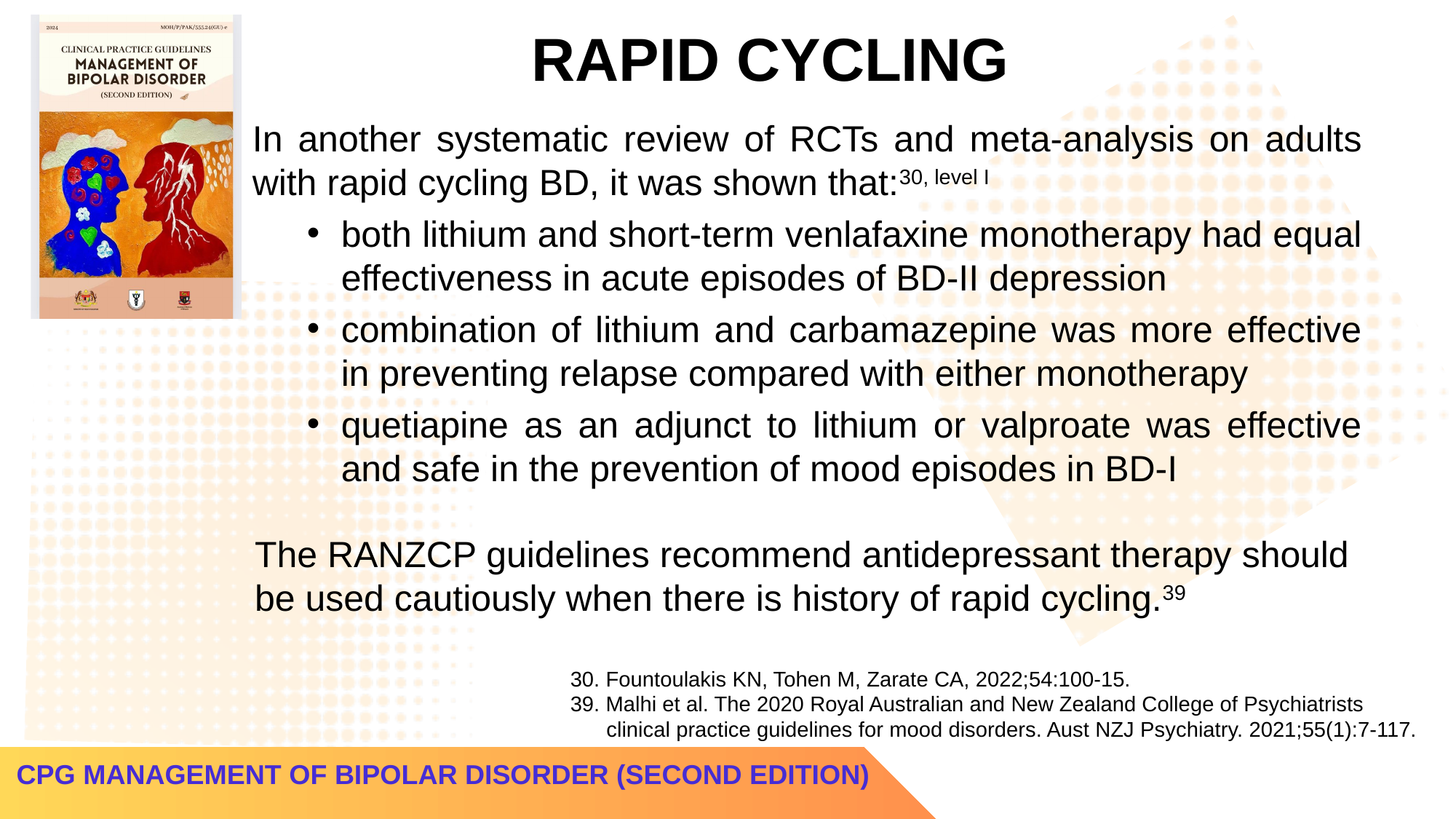

RAPID CYCLING

In another systematic review of RCTs and meta-analysis on adults with rapid cycling BD, it was shown that:30, level I
both lithium and short-term venlafaxine monotherapy had equal effectiveness in acute episodes of BD-II depression
combination of lithium and carbamazepine was more effective in preventing relapse compared with either monotherapy
quetiapine as an adjunct to lithium or valproate was effective and safe in the prevention of mood episodes in BD-I

The RANZCP guidelines recommend antidepressant therapy should be used cautiously when there is history of rapid cycling.39

30. Fountoulakis KN, Tohen M, Zarate CA, 2022;54:100-15.
39. Malhi et al. The 2020 Royal Australian and New Zealand College of Psychiatrists
      clinical practice guidelines for mood disorders. Aust NZJ Psychiatry. 2021;55(1):7-117.

CPG MANAGEMENT OF BIPOLAR DISORDER (SECOND EDITION)